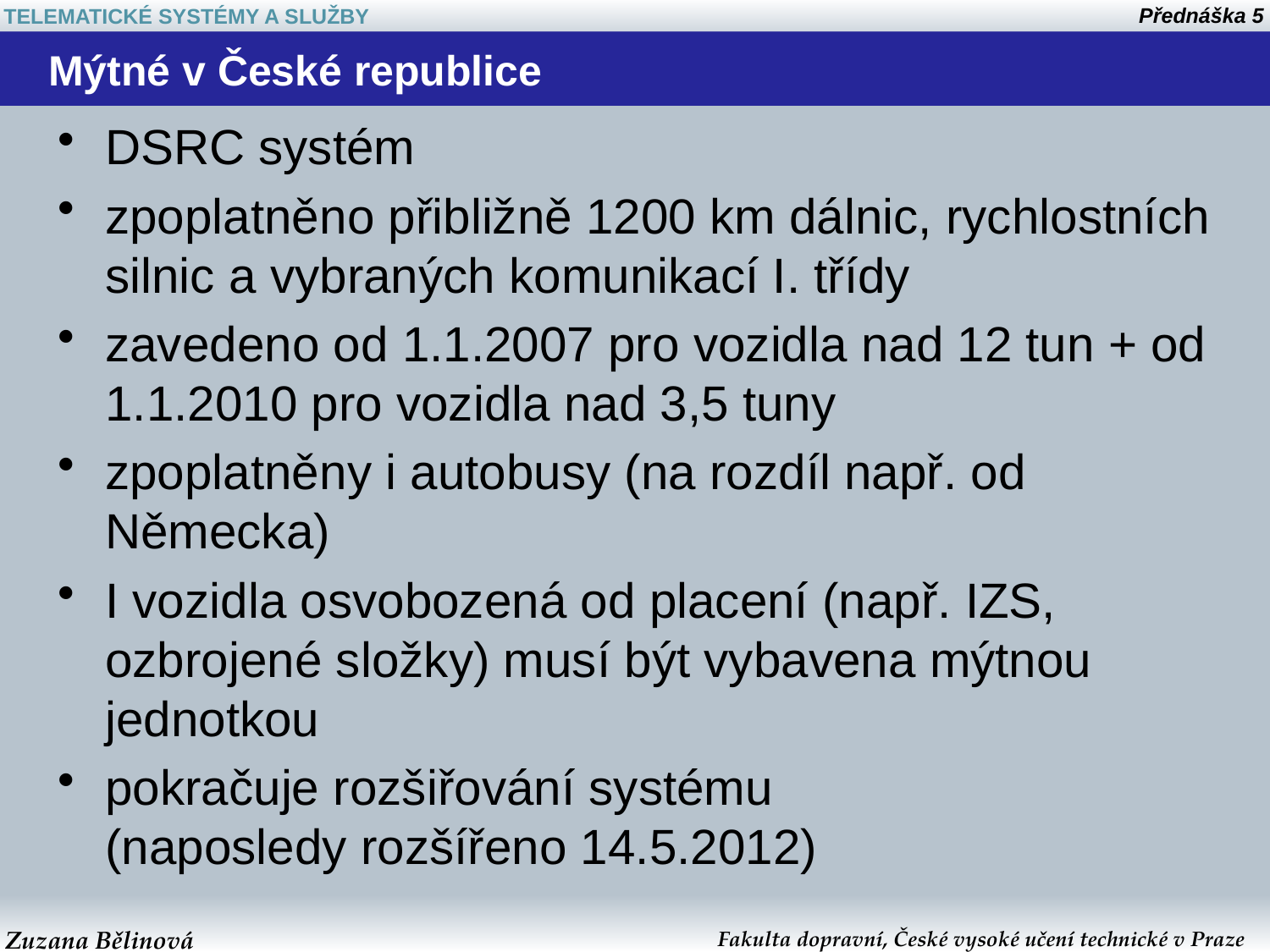

# Mýtné v České republice
DSRC systém
zpoplatněno přibližně 1200 km dálnic, rychlostních silnic a vybraných komunikací I. třídy
zavedeno od 1.1.2007 pro vozidla nad 12 tun + od 1.1.2010 pro vozidla nad 3,5 tuny
zpoplatněny i autobusy (na rozdíl např. od Německa)
I vozidla osvobozená od placení (např. IZS, ozbrojené složky) musí být vybavena mýtnou jednotkou
pokračuje rozšiřování systému
(naposledy rozšířeno 14.5.2012)